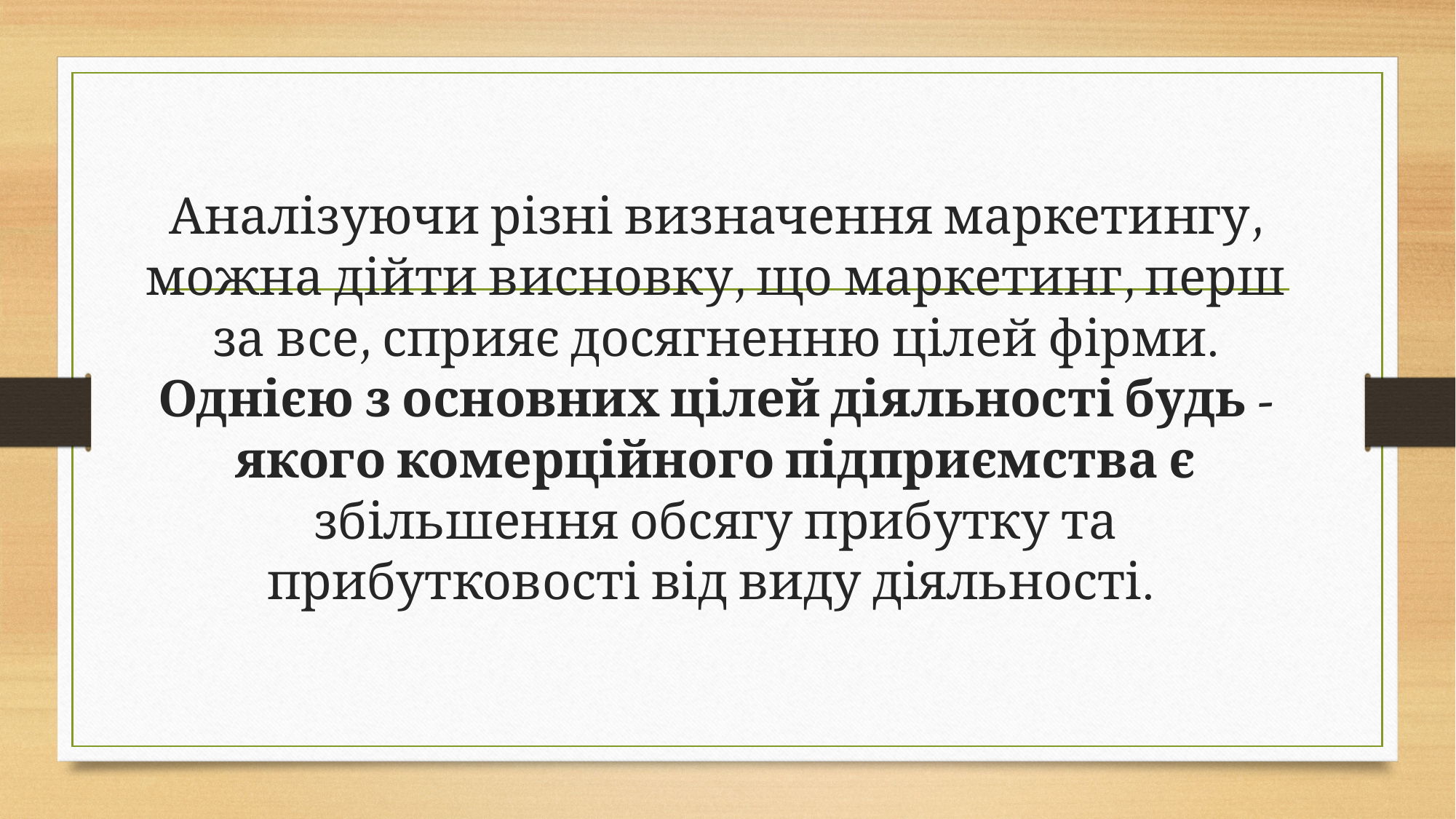

# Аналізуючи різні визначення маркетингу, можна дійти висновку, що маркетинг, перш за все, сприяє досягненню цілей фірми. Однією з основних цілей діяльності будь - якого комерційного підприємства є збільшення обсягу прибутку та прибутковості від виду діяльності.